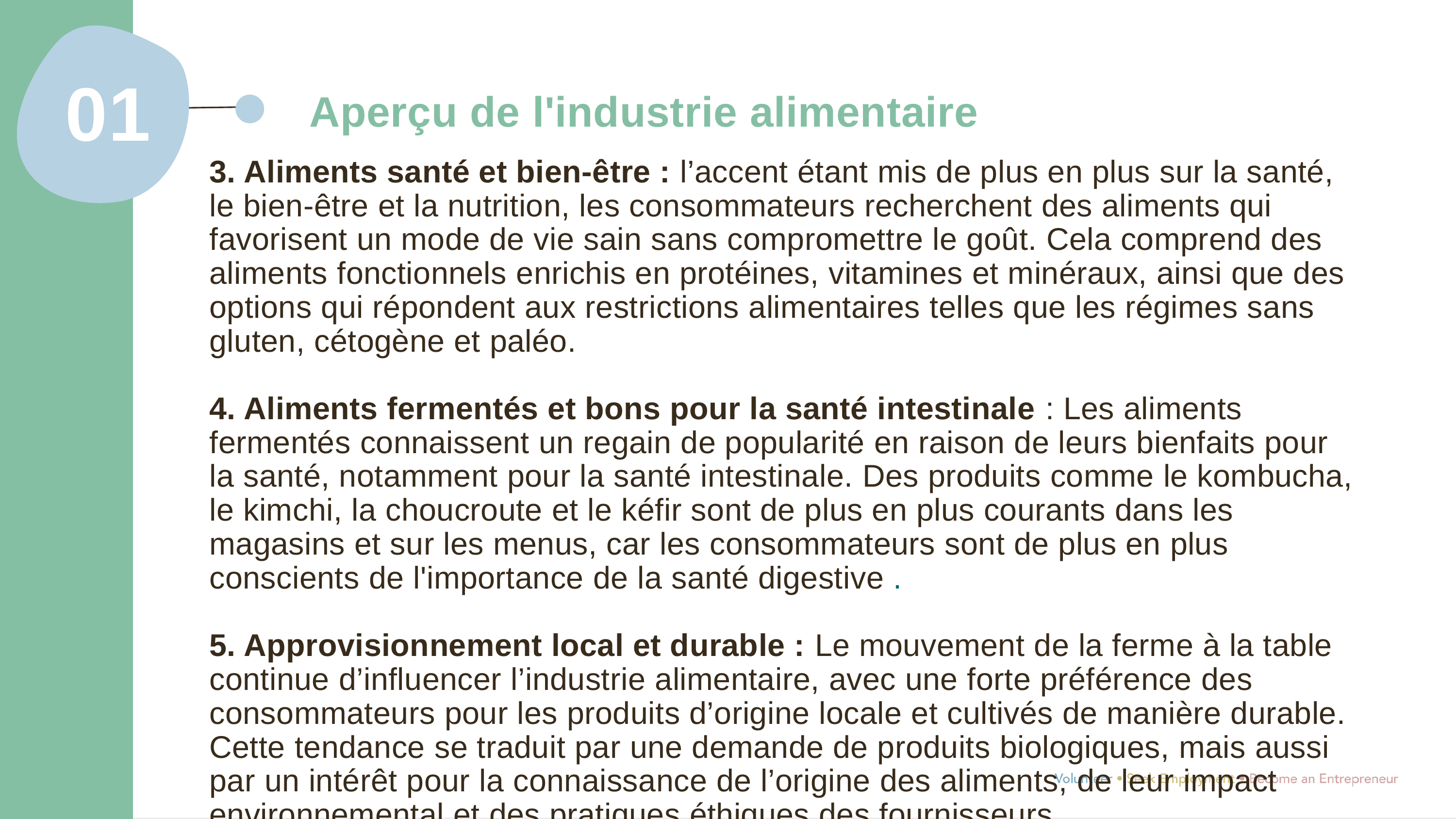

Aperçu de l'industrie alimentaire
01

3. Aliments santé et bien-être : l’accent étant mis de plus en plus sur la santé, le bien-être et la nutrition, les consommateurs recherchent des aliments qui favorisent un mode de vie sain sans compromettre le goût. Cela comprend des aliments fonctionnels enrichis en protéines, vitamines et minéraux, ainsi que des options qui répondent aux restrictions alimentaires telles que les régimes sans gluten, cétogène et paléo.

4. Aliments fermentés et bons pour la santé intestinale : Les aliments fermentés connaissent un regain de popularité en raison de leurs bienfaits pour la santé, notamment pour la santé intestinale. Des produits comme le kombucha, le kimchi, la choucroute et le kéfir sont de plus en plus courants dans les magasins et sur les menus, car les consommateurs sont de plus en plus conscients de l'importance de la santé digestive .

5. Approvisionnement local et durable : Le mouvement de la ferme à la table continue d’influencer l’industrie alimentaire, avec une forte préférence des consommateurs pour les produits d’origine locale et cultivés de manière durable. Cette tendance se traduit par une demande de produits biologiques, mais aussi par un intérêt pour la connaissance de l’origine des aliments, de leur impact environnemental et des pratiques éthiques des fournisseurs.